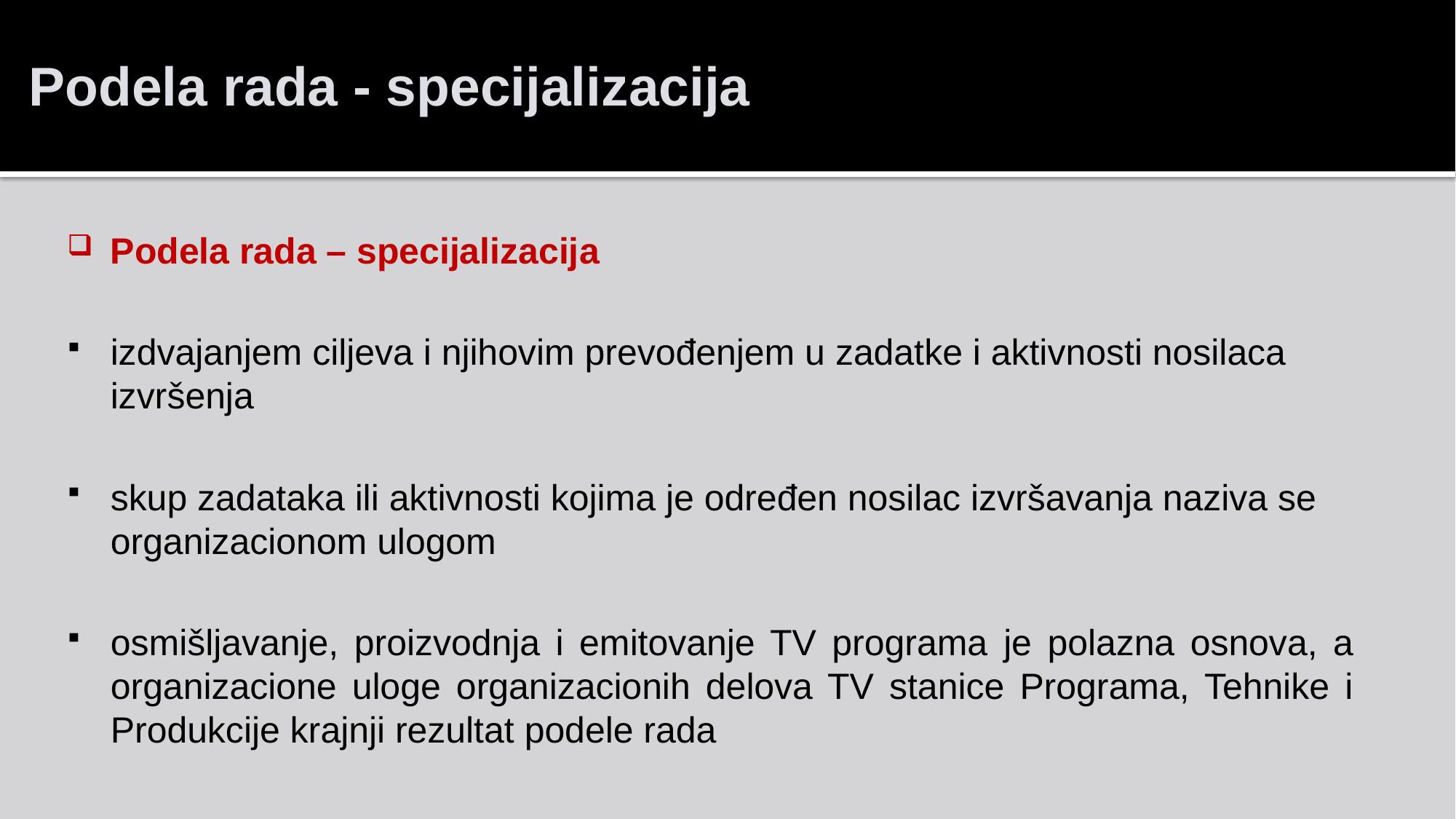

# Podela rada - specijalizacija

Podela rada – specijalizacija

izdvajanjem ciljeva i njihovim prevođenjem u zadatke i aktivnosti nosilaca izvršenja

skup zadataka ili aktivnosti kojima je određen nosilac izvršavanja naziva se organizacionom ulogom

osmišljavanje, proizvodnja i emitovanje TV programa je polazna osnova, a organizacione uloge organizacionih delova TV stanice Programa, Tehnike i Produkcije krajnji rezultat podele rada